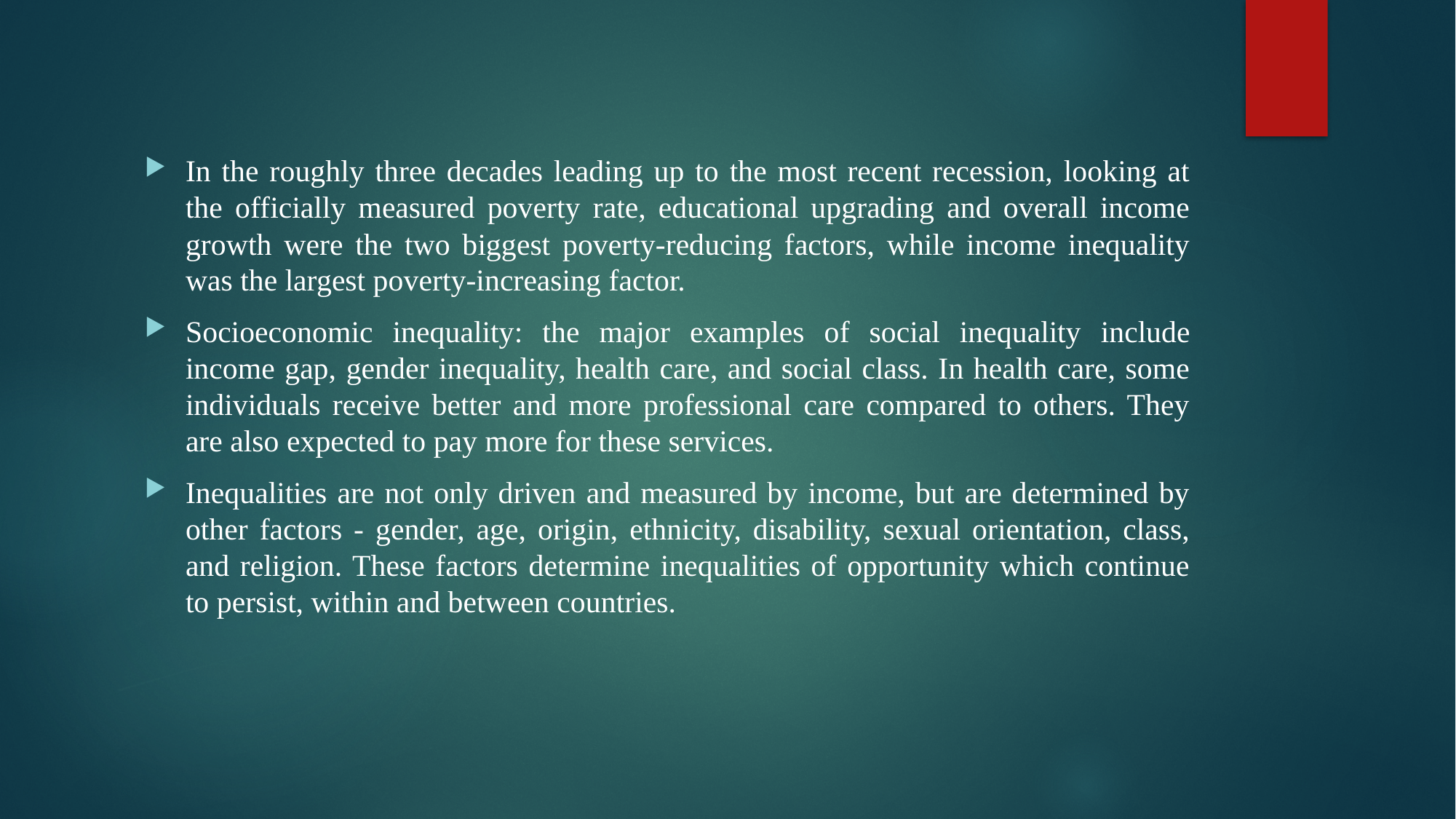

In the roughly three decades leading up to the most recent recession, looking at the officially measured poverty rate, educational upgrading and overall income growth were the two biggest poverty-reducing factors, while income inequality was the largest poverty-increasing factor.
Socioeconomic inequality: the major examples of social inequality include income gap, gender inequality, health care, and social class. In health care, some individuals receive better and more professional care compared to others. They are also expected to pay more for these services.
Inequalities are not only driven and measured by income, but are determined by other factors - gender, age, origin, ethnicity, disability, sexual orientation, class, and religion. These factors determine inequalities of opportunity which continue to persist, within and between countries.